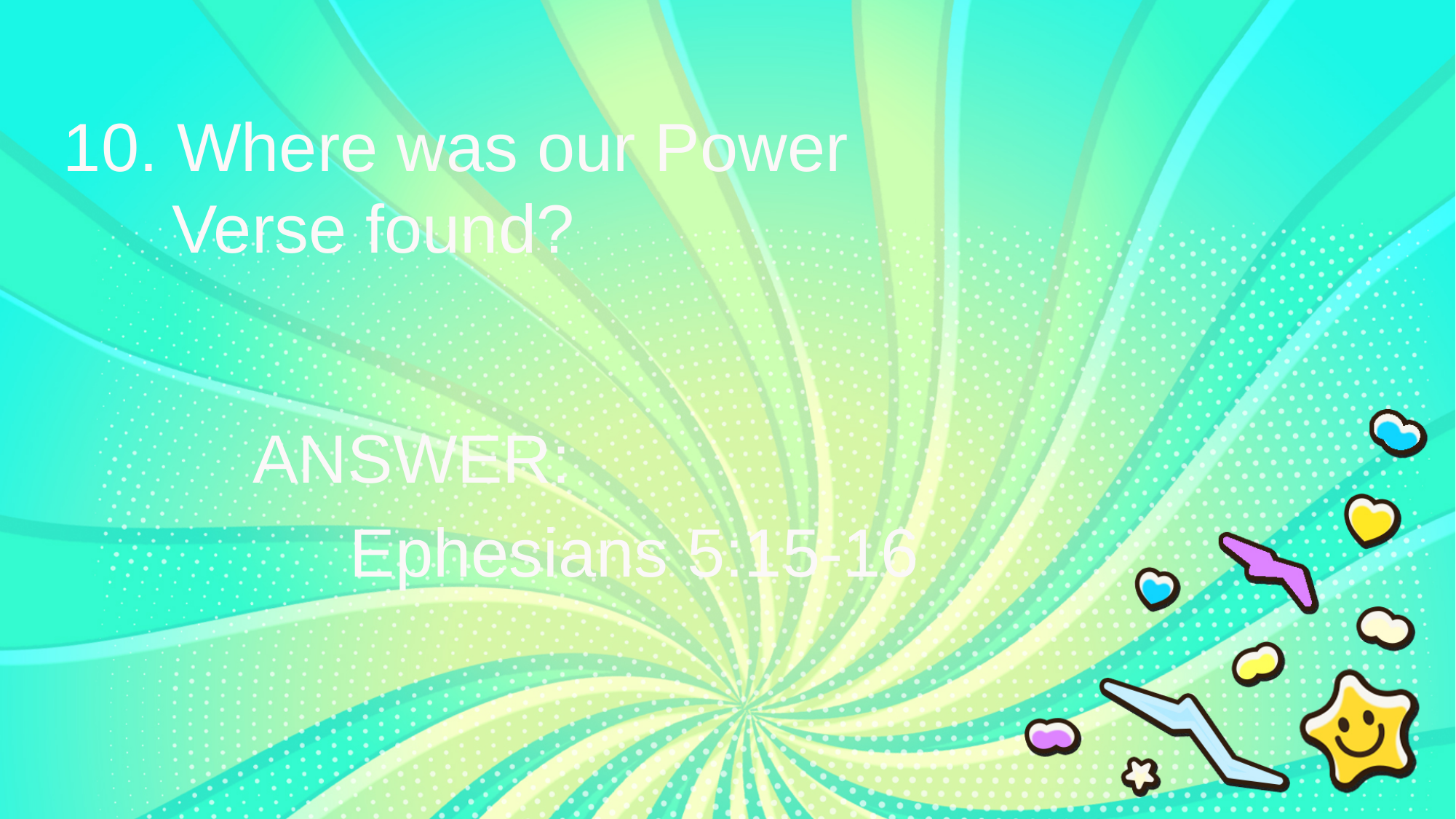

10. Where was our Power
	Verse found?
ANSWER:
Ephesians 5:15-16